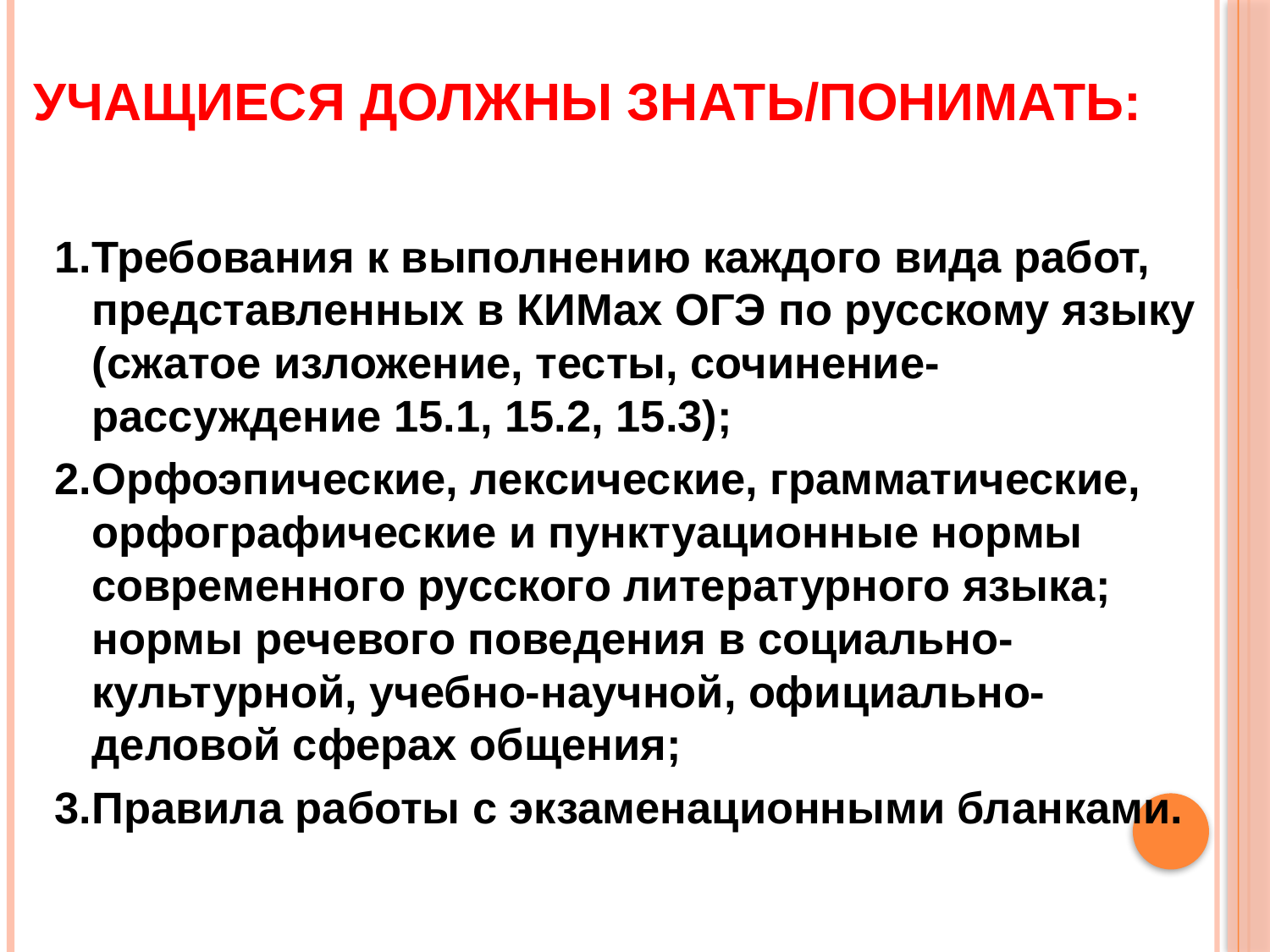

# Учащиеся должны знать/понимать:
1.Требования к выполнению каждого вида работ, представленных в КИМах ОГЭ по русскому языку (сжатое изложение, тесты, сочинение-рассуждение 15.1, 15.2, 15.3);
2.Орфоэпические, лексические, грамматические, орфографические и пунктуационные нормы современного русского литературного языка; нормы речевого поведения в социально-культурной, учебно-научной, официально-деловой сферах общения;
3.Правила работы с экзаменационными бланками.